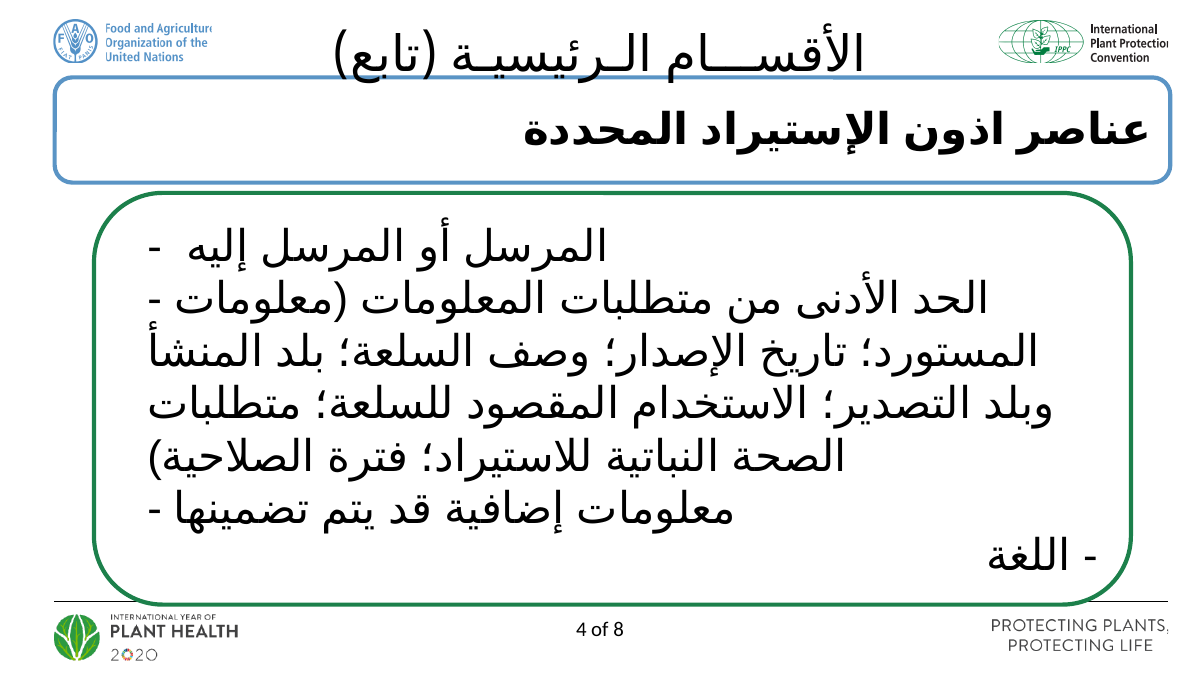

الأقســـام الـرئيسيـة (تابع)
عناصر اذون الإستيراد المحددة
-  المرسل أو المرسل إليه
- الحد الأدنى من متطلبات المعلومات (معلومات المستورد؛ تاريخ الإصدار؛ وصف السلعة؛ بلد المنشأ وبلد التصدير؛ الاستخدام المقصود للسلعة؛ متطلبات الصحة النباتية للاستيراد؛ فترة الصلاحية)
- معلومات إضافية قد يتم تضمينها
- اللغة
4 of 8